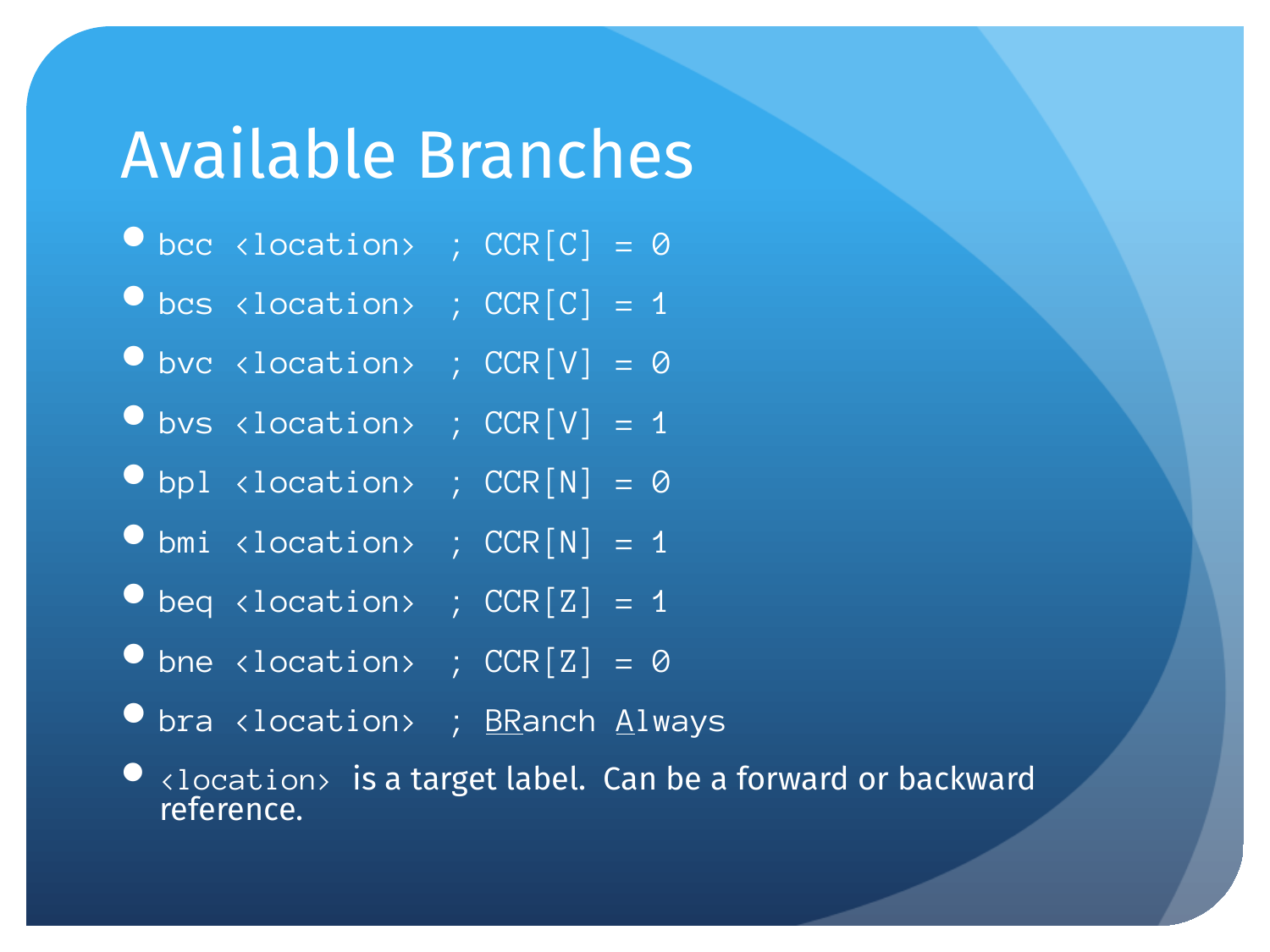

# Available Branches
bcc <location>	; CCR[C] = 0
bcs <location>	; CCR[C] = 1
bvc <location>	; CCR[V] = 0
bvs <location>	; CCR[V] = 1
bpl <location>	; CCR[N] = 0
bmi <location>	; CCR[N] = 1
beq <location>	; CCR[Z] = 1
bne <location>	; CCR[Z] = 0
bra <location>	; BRanch Always
<location> is a target label.  Can be a forward or backward reference.